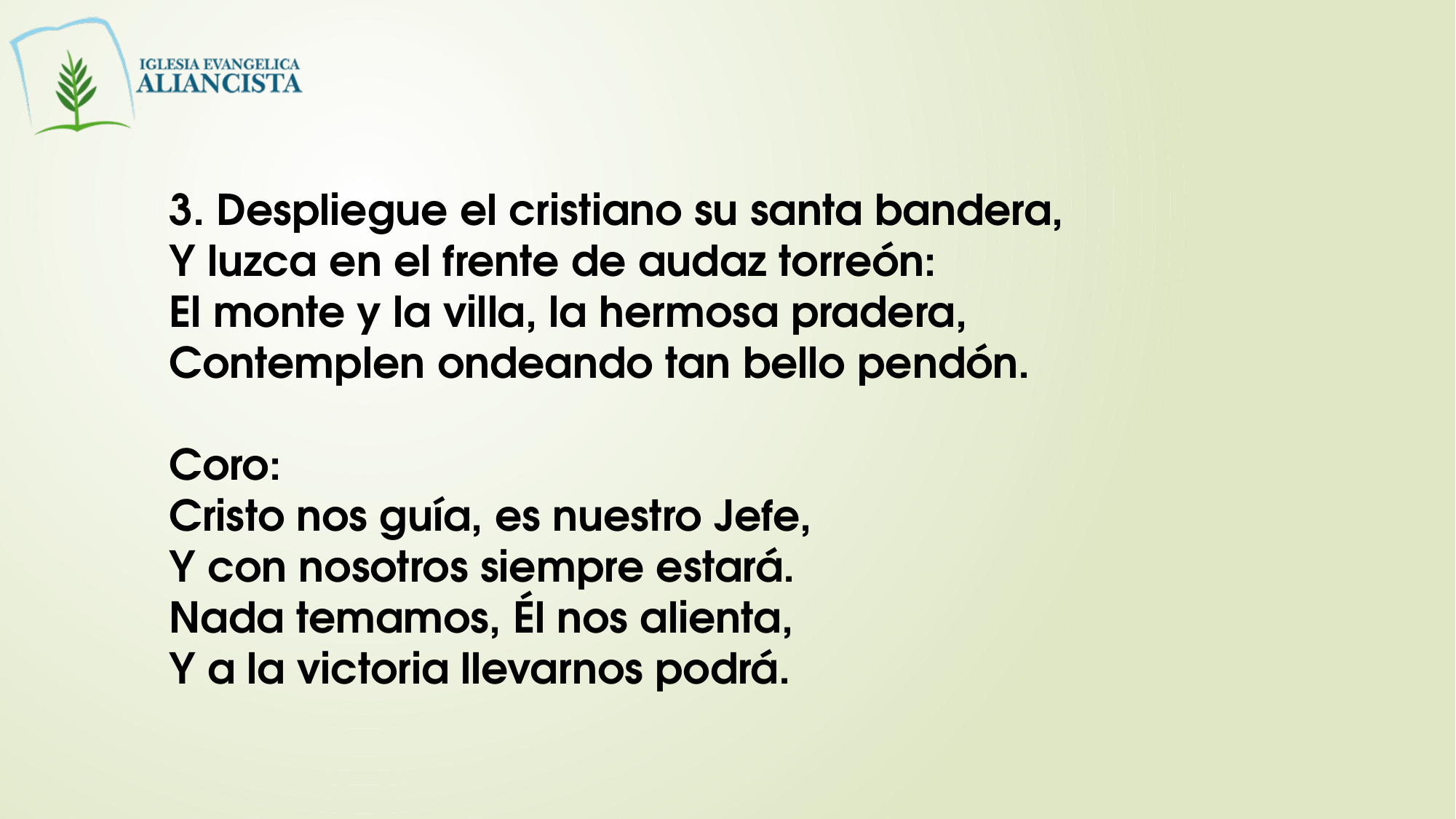

3. Despliegue el cristiano su santa bandera,
Y luzca en el frente de audaz torreón:
El monte y la villa, la hermosa pradera,
Contemplen ondeando tan bello pendón.

Coro:
Cristo nos guía, es nuestro Jefe,
Y con nosotros siempre estará.
Nada temamos, Él nos alienta,
Y a la victoria llevarnos podrá.